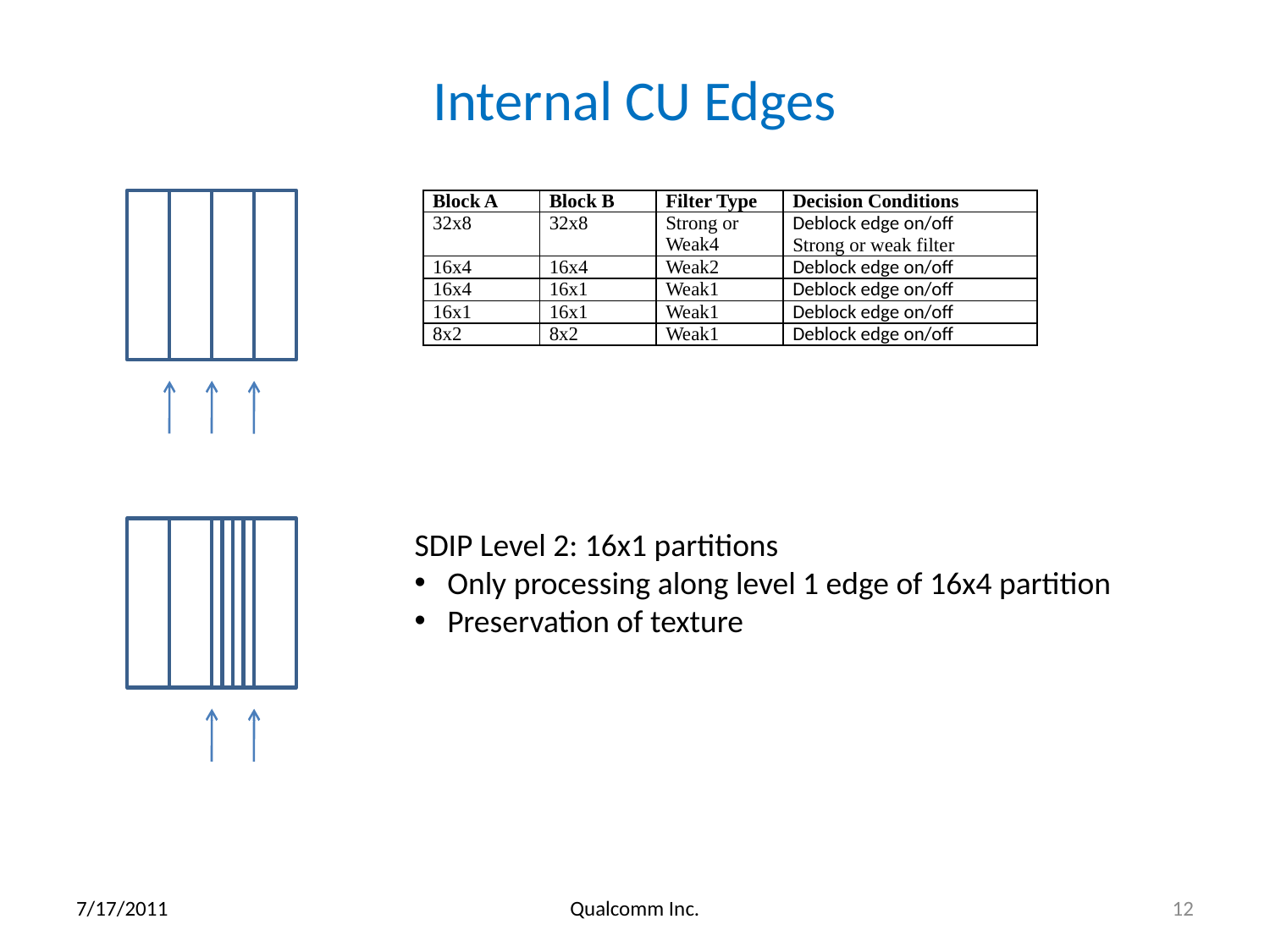

# Internal CU Edges

| Block A | Block B | Filter Type | Decision Conditions |
| --- | --- | --- | --- |
| 32x8 | 32x8 | Strong or Weak4 | Deblock edge on/off Strong or weak filter |
| 16x4 | 16x4 | Weak2 | Deblock edge on/off |
| 16x4 | 16x1 | Weak1 | Deblock edge on/off |
| 16x1 | 16x1 | Weak1 | Deblock edge on/off |
| 8x2 | 8x2 | Weak1 | Deblock edge on/off |

SDIP Level 2: 16x1 partitions
   Only processing along level 1 edge of 16x4 partition
   Preservation of texture

7/17/2011
Qualcomm Inc.
12